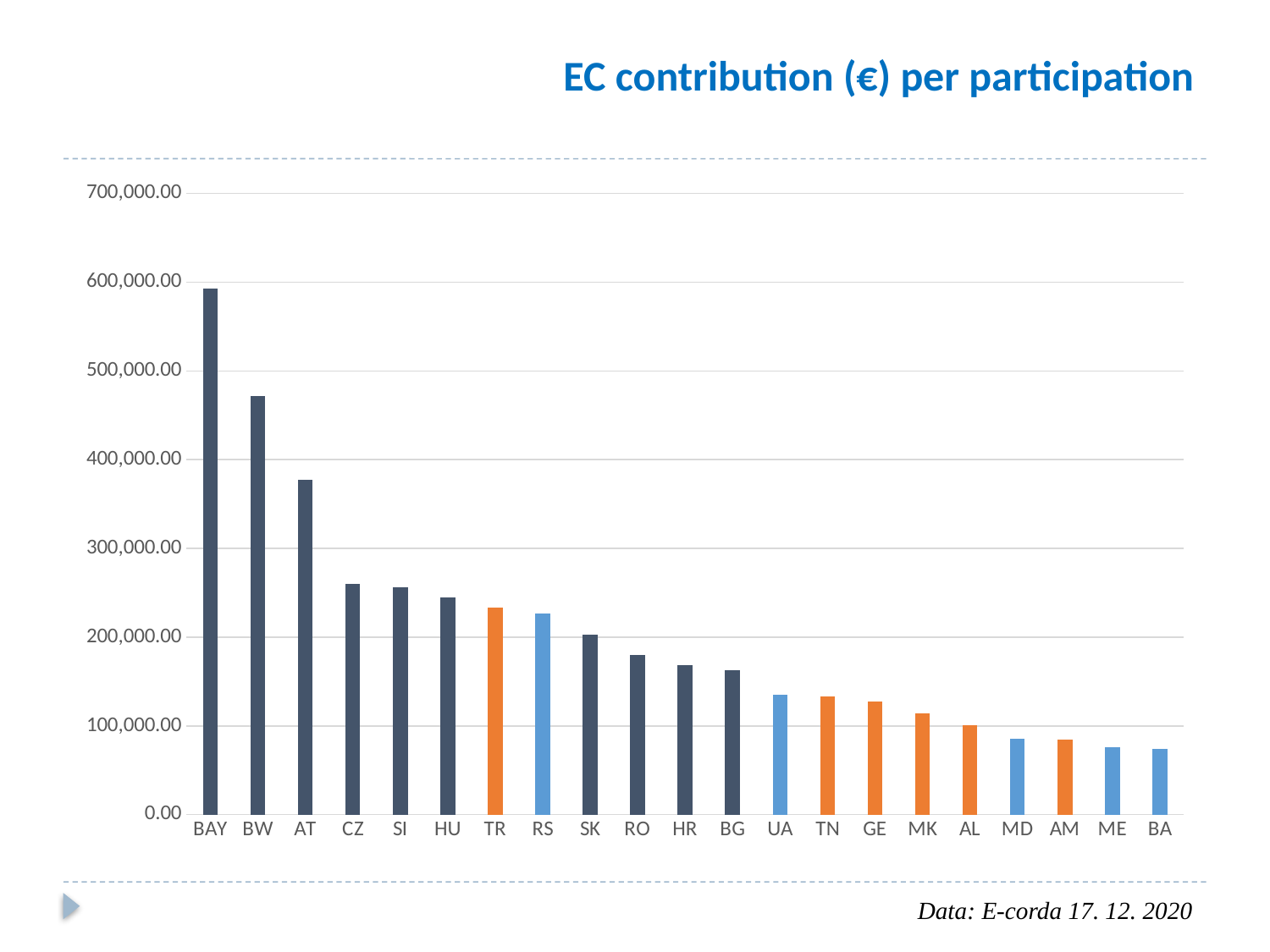

# EC contribution (€) per participation

### Chart

| Category | EC contribution per participation |
|---|---|
| BAY | 593031.011510763 |
| BW | 471899.33657800825 |
| AT | 377024.7143999143 |
| CZ | 260347.98697337962 |
| SI | 256339.39621861154 |
| HU | 244410.22831468532 |
| TR | 233116.41993659432 |
| RS | 226347.51433628323 |
| SK | 203096.15368827162 |
| RO | 179619.13541216217 |
| HR | 168400.99827160494 |
| BG | 162768.96358744396 |
| UA | 134909.71013114756 |
| TN | 133492.3943956044 |
| GE | 127698.87086206897 |
| MK | 114404.65858490567 |
| AL | 100893.72480000001 |
| MD | 85643.87445783133 |
| AM | 84515.08139534884 |
| ME | 76161.00593220338 |
| BA | 74435.90982456139 |
Data: E-corda 17. 12. 2020